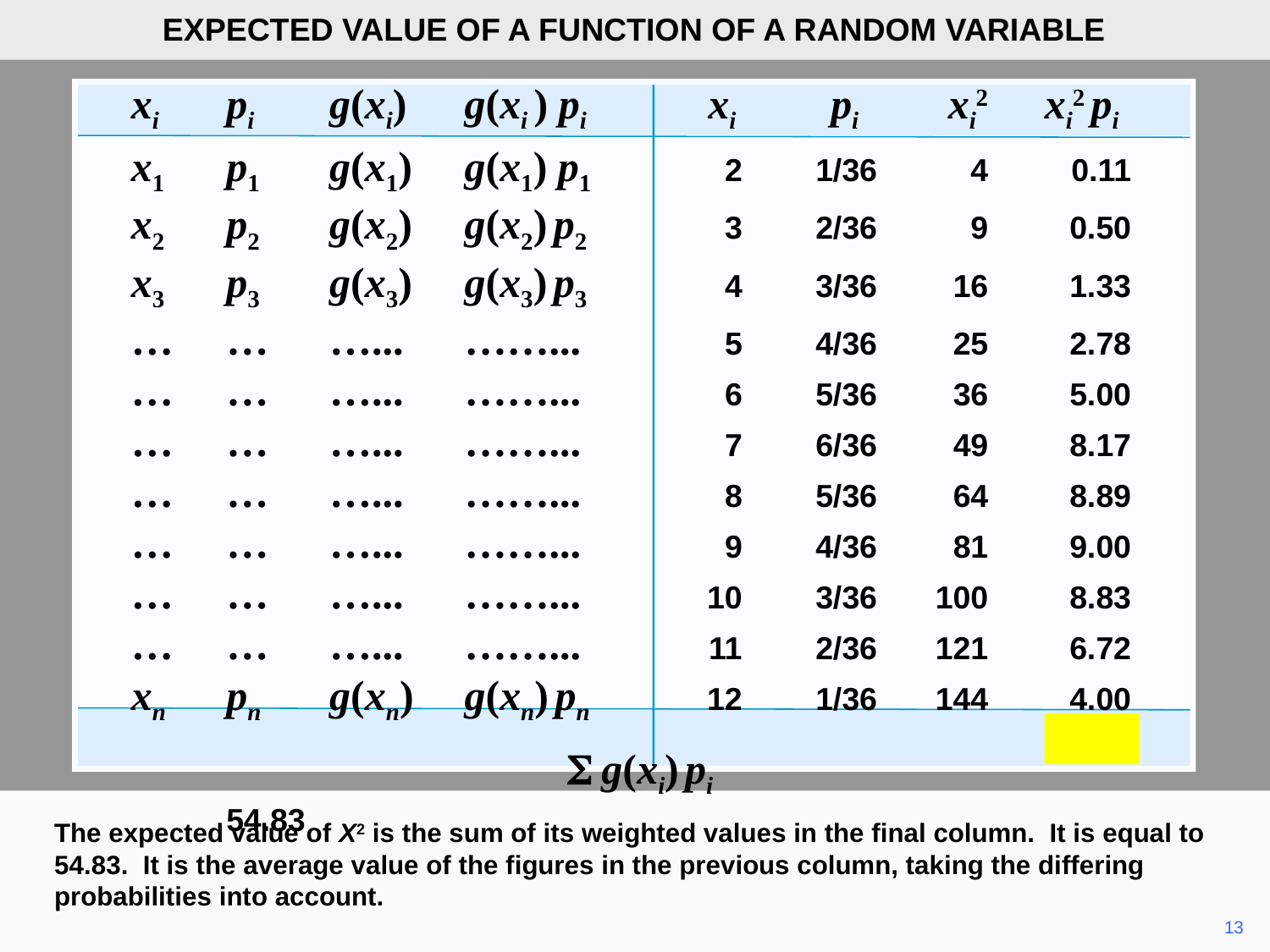

EXPECTED VALUE OF A FUNCTION OF A RANDOM VARIABLE
	xi	pi	g(xi) 	g(xi ) pi	xi 	pi   	xi2	xi2 pi
	x1	p1	g(x1)	g(x1) p1	2	1/36	4	0.11
	x2	p2	g(x2) 	g(x2) p2	3	2/36	9	0.50
	x3	p3	g(x3) 	g(x3) p3	4	3/36	16	1.33
	…	…	…...	……... 	5	4/36	25	2.78
	…	…	…...	……... 	6	5/36	36	5.00
	…	…	…...	……... 	7	6/36	49	8.17
	…	…	…...	……... 	8	5/36	64	8.89
	…	…	…...	……... 	9	4/36	81	9.00
	…	…	…...	……... 	10	3/36	100	8.83
	…	…	…...	……... 	11	2/36	121	6.72
	xn	pn	g(xn) 	g(xn) pn	12	1/36	144	4.00
			               Σ g(xi) pi                               			54.83

The expected value of X2 is the sum of its weighted values in the final column.  It is equal to 54.83.  It is the average value of the figures in the previous column, taking the differing probabilities into account.
	13